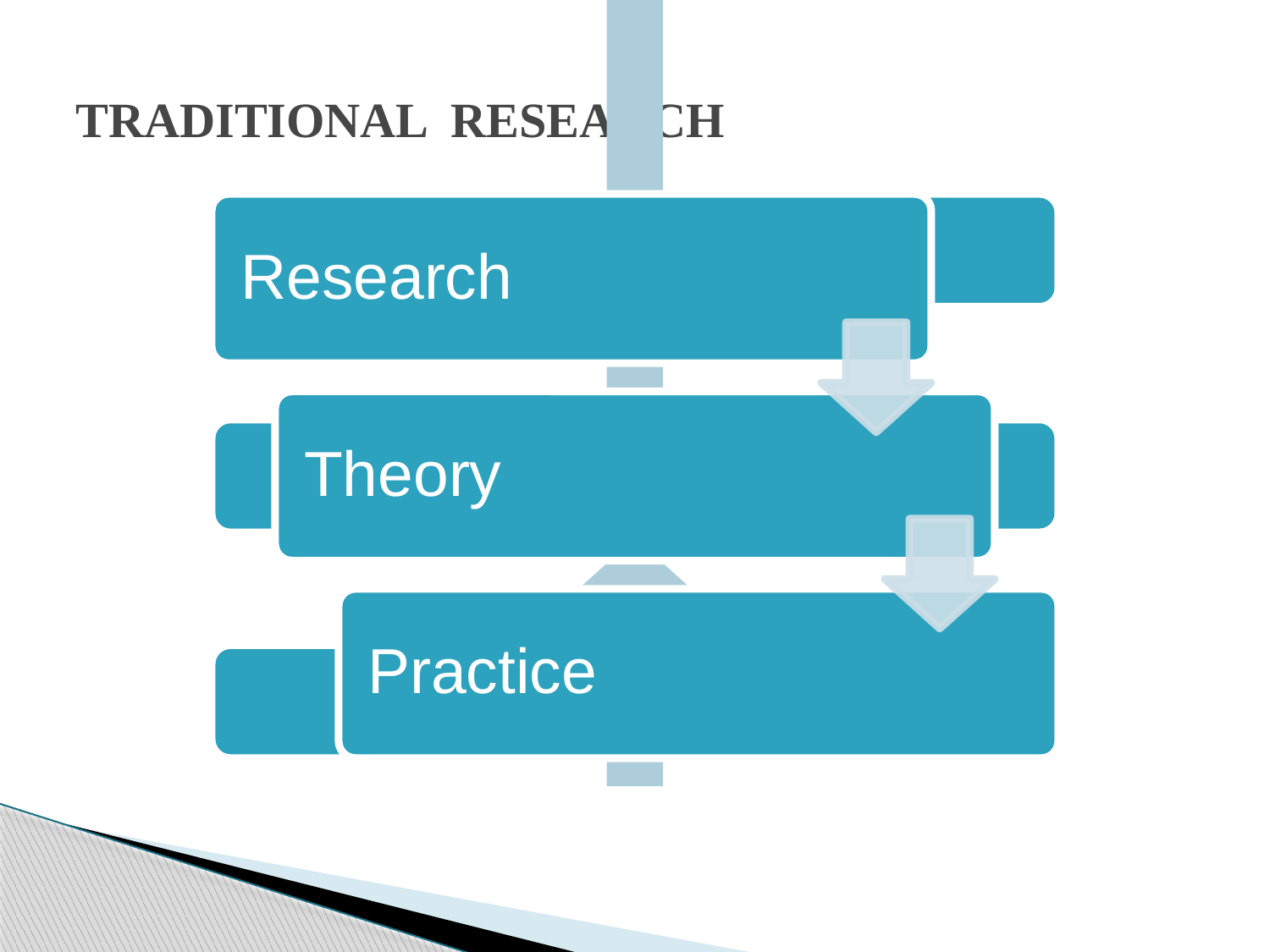

# TRADITIONAL  RESEARCH
Research
Theory
Practice
Research
Theory
Practice